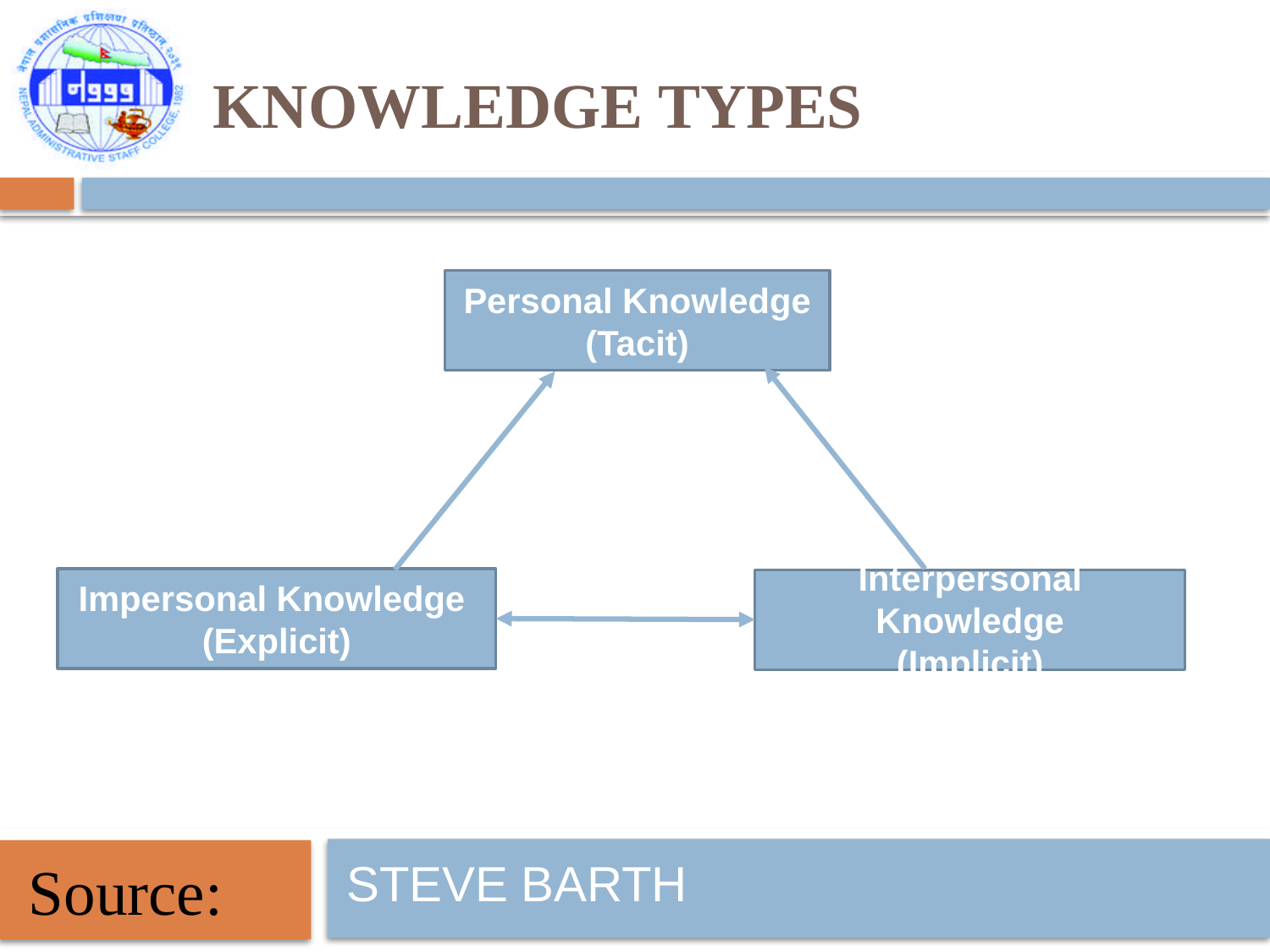

# Knowledge types
Personal Knowledge
(Tacit)
Impersonal Knowledge
(Explicit)
Interpersonal Knowledge
(Implicit)
Steve barth
Source: